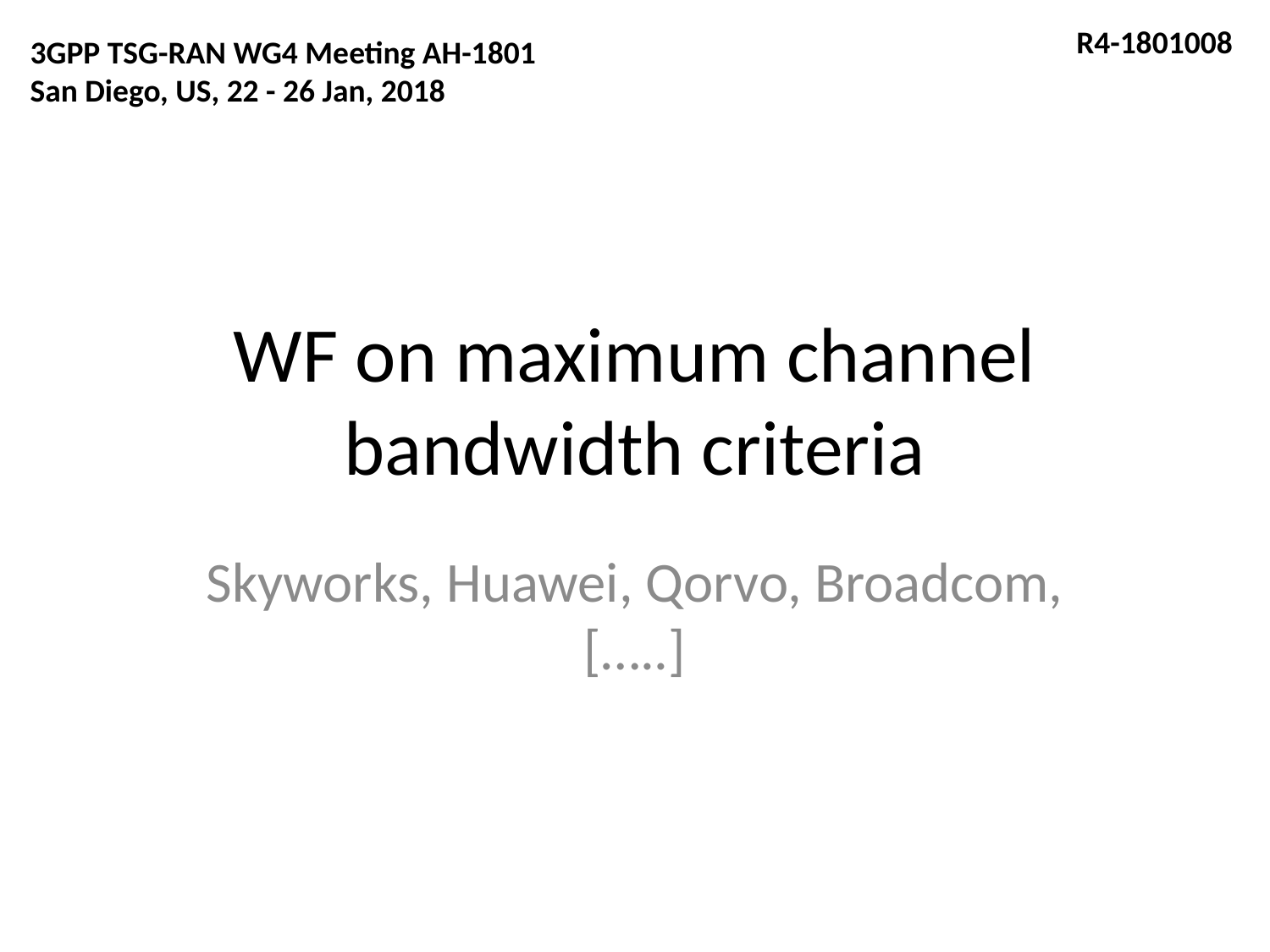

R4-1801008
3GPP TSG-RAN WG4 Meeting AH-1801
San Diego, US, 22 - 26 Jan, 2018
# WF on maximum channel bandwidth criteria
Skyworks, Huawei, Qorvo, Broadcom, […..]